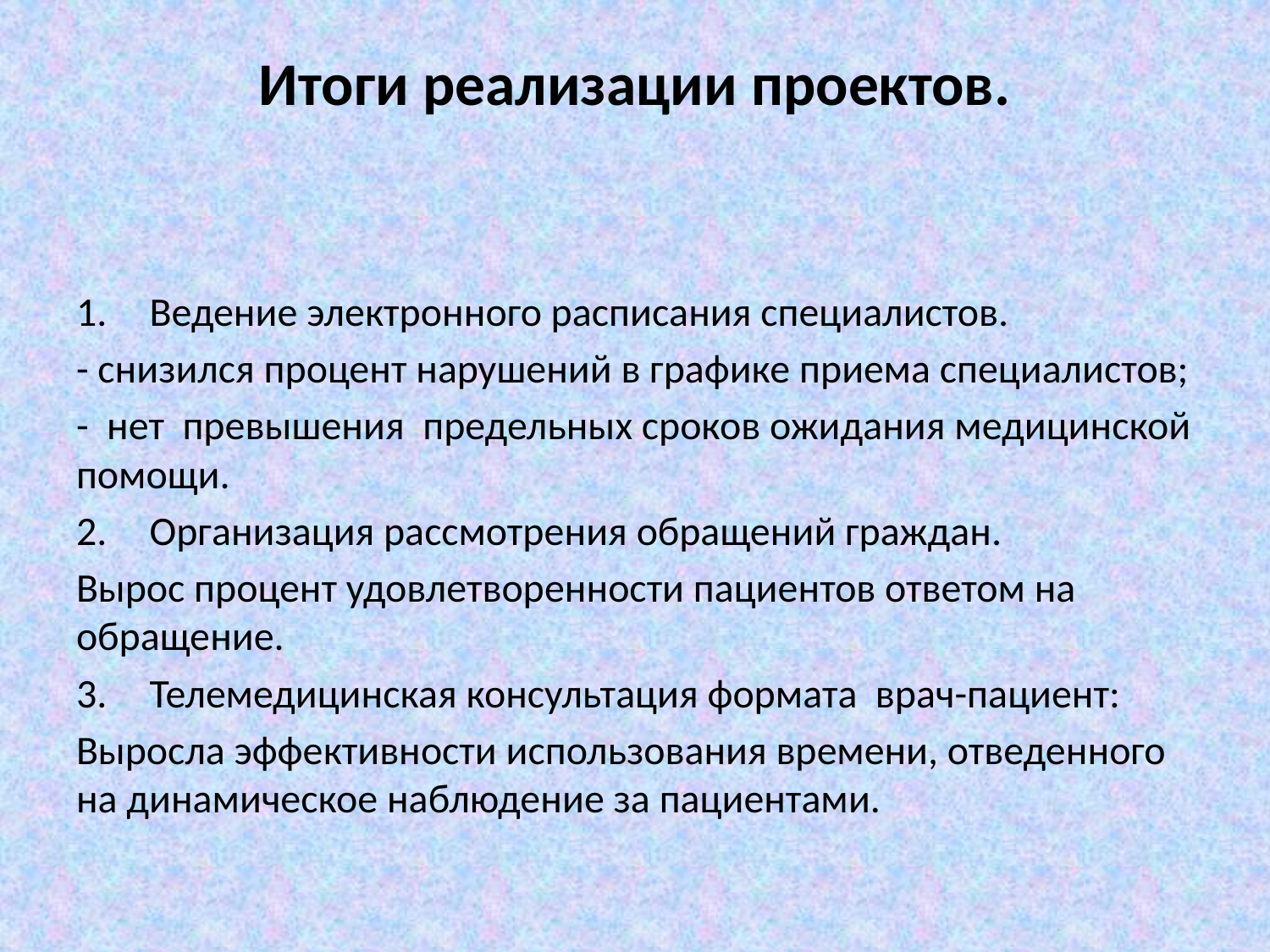

# Итоги реализации проектов.

Ведение электронного расписания специалистов.
- снизился процент нарушений в графике приема специалистов;
-  нет  превышения  предельных сроков ожидания медицинской помощи.
Организация рассмотрения обращений граждан.
Вырос процент удовлетворенности пациентов ответом на обращение.
Телемедицинская консультация формата  врач-пациент:
Выросла эффективности использования времени, отведенного на динамическое наблюдение за пациентами.